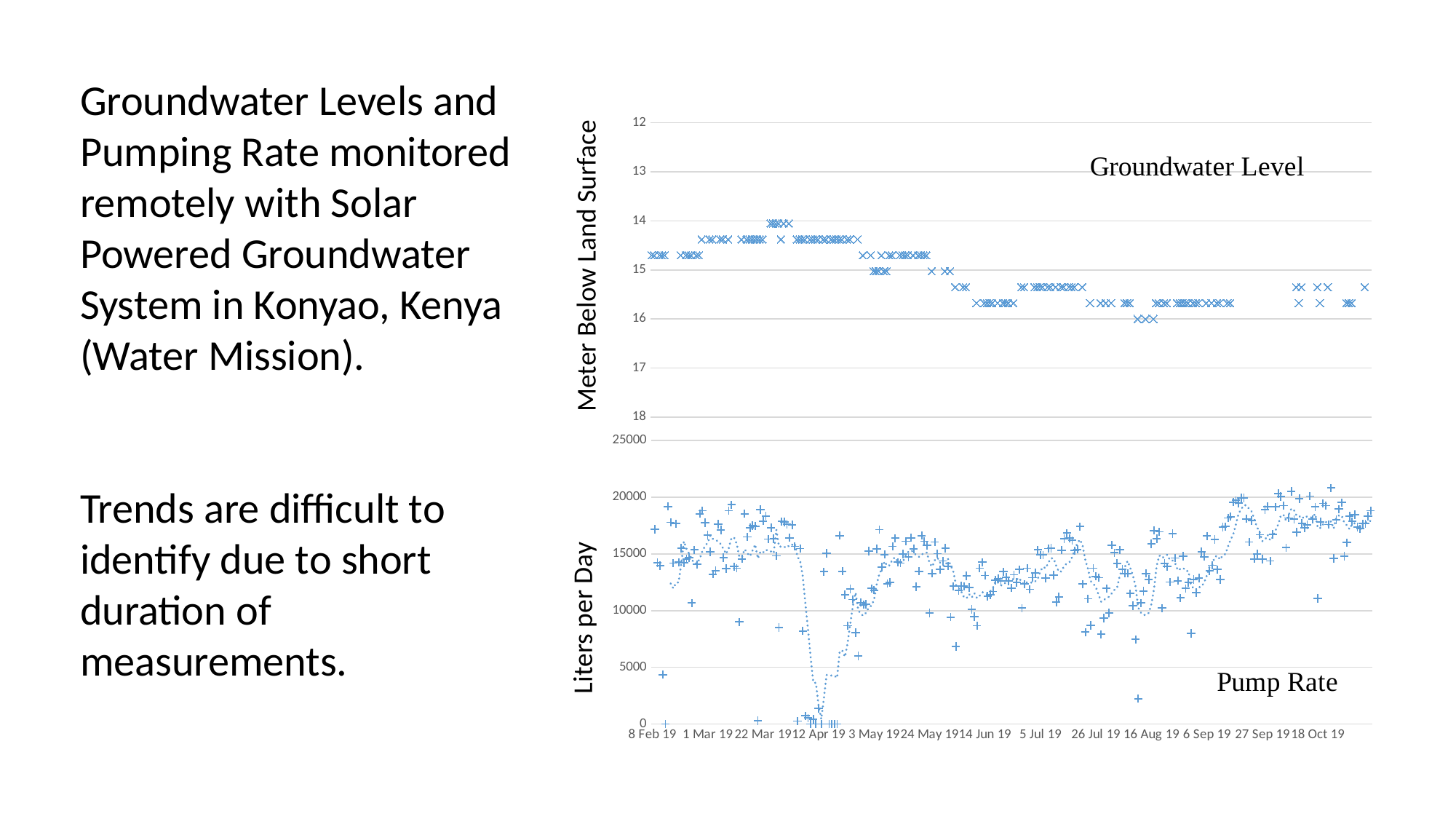

#
Groundwater Levels and Pumping Rate monitored remotely with Solar Powered Groundwater System in Konyao, Kenya (Water Mission).

Trends are difficult to identify due to short duration of measurements.

### Chart

| Category |  |
|---|---|
| 8 Feb 19 | 14.702200000000001 |
| 9 Feb 19 | 14.702200000000001 |
| 10 Feb 19 | None |
| 11 Feb 19 | 14.702200000000001 |
| 12 Feb 19 | 14.702200000000001 |
| 13 Feb 19 | 14.702200000000001 |
| 14 Feb 19 | None |
| 15 Feb 19 | None |
| 16 Feb 19 | None |
| 17 Feb 19 | None |
| 18 Feb 19 | None |
| 19 Feb 19 | 14.702200000000001 |
| 20 Feb 19 | None |
| 21 Feb 19 | 14.702200000000001 |
| 22 Feb 19 | 14.702200000000001 |
| 23 Feb 19 | 14.702200000000001 |
| 24 Feb 19 | None |
| 25 Feb 19 | 14.702200000000001 |
| 26 Feb 19 | 14.702200000000001 |
| 27 Feb 19 | 14.377300000000002 |
| 28 Feb 19 | None |
| 1 Mar 19 | None |
| 2 Mar 19 | 14.377300000000002 |
| 3 Mar 19 | 14.377300000000002 |
| 4 Mar 19 | None |
| 5 Mar 19 | None |
| 6 Mar 19 | 14.377300000000002 |
| 7 Mar 19 | 14.377300000000002 |
| 8 Mar 19 | None |
| 9 Mar 19 | 14.377300000000002 |
| 10 Mar 19 | None |
| 11 Mar 19 | None |
| 12 Mar 19 | None |
| 13 Mar 19 | None |
| 14 Mar 19 | 14.377300000000002 |
| 15 Mar 19 | None |
| 16 Mar 19 | 14.377300000000002 |
| 17 Mar 19 | 14.377300000000002 |
| 18 Mar 19 | 14.377300000000002 |
| 19 Mar 19 | 14.377300000000002 |
| 20 Mar 19 | 14.377300000000002 |
| 21 Mar 19 | 14.377300000000002 |
| 22 Mar 19 | 14.377300000000002 |
| 23 Mar 19 | None |
| 24 Mar 19 | None |
| 25 Mar 19 | 14.0524 |
| 26 Mar 19 | 14.0524 |
| 27 Mar 19 | 14.0524 |
| 28 Mar 19 | 14.0524 |
| 29 Mar 19 | 14.377300000000002 |
| 30 Mar 19 | 14.0524 |
| 31 Mar 19 | None |
| 1 Apr 19 | 14.0524 |
| 2 Apr 19 | None |
| 3 Apr 19 | None |
| 4 Apr 19 | 14.377300000000002 |
| 5 Apr 19 | 14.377300000000002 |
| 6 Apr 19 | 14.377300000000002 |
| 7 Apr 19 | 14.377300000000002 |
| 8 Apr 19 | None |
| 9 Apr 19 | 14.377300000000002 |
| 10 Apr 19 | 14.377300000000002 |
| 11 Apr 19 | 14.377300000000002 |
| 12 Apr 19 | 14.377300000000002 |
| 13 Apr 19 | None |
| 14 Apr 19 | 14.377300000000002 |
| 15 Apr 19 | 14.377300000000002 |
| 16 Apr 19 | None |
| 17 Apr 19 | 14.377300000000002 |
| 18 Apr 19 | 14.377300000000002 |
| 19 Apr 19 | 14.377300000000002 |
| 20 Apr 19 | 14.377300000000002 |
| 21 Apr 19 | 14.377300000000002 |
| 22 Apr 19 | None |
| 23 Apr 19 | 14.377300000000002 |
| 24 Apr 19 | 14.377300000000002 |
| 25 Apr 19 | None |
| 26 Apr 19 | None |
| 27 Apr 19 | 14.377300000000002 |
| 28 Apr 19 | None |
| 29 Apr 19 | 14.702200000000001 |
| 30 Apr 19 | None |
| 1 May 19 | None |
| 2 May 19 | 14.702200000000001 |
| 3 May 19 | 15.0271 |
| 4 May 19 | 15.0271 |
| 5 May 19 | 15.0271 |
| 6 May 19 | 14.702200000000001 |
| 7 May 19 | 15.0271 |
| 8 May 19 | 15.0271 |
| 9 May 19 | 14.702200000000001 |
| 10 May 19 | 14.702200000000001 |
| 11 May 19 | None |
| 12 May 19 | None |
| 13 May 19 | 14.702200000000001 |
| 14 May 19 | 14.702200000000001 |
| 15 May 19 | 14.702200000000001 |
| 16 May 19 | 14.702200000000001 |
| 17 May 19 | None |
| 18 May 19 | 14.702200000000001 |
| 19 May 19 | None |
| 20 May 19 | 14.702200000000001 |
| 21 May 19 | 14.702200000000001 |
| 22 May 19 | 14.702200000000001 |
| 23 May 19 | 14.702200000000001 |
| 24 May 19 | None |
| 25 May 19 | 15.0271 |
| 26 May 19 | None |
| 27 May 19 | None |
| 28 May 19 | None |
| 29 May 19 | None |
| 30 May 19 | 15.0271 |
| 31 May 19 | None |
| 1 Jun 19 | 15.0271 |
| 2 Jun 19 | None |
| 3 Jun 19 | 15.352 |
| 4 Jun 19 | None |
| 5 Jun 19 | None |
| 6 Jun 19 | 15.352 |
| 7 Jun 19 | 15.352 |
| 8 Jun 19 | None |
| 9 Jun 19 | None |
| 10 Jun 19 | None |
| 11 Jun 19 | 15.6769 |
| 12 Jun 19 | None |
| 13 Jun 19 | None |
| 14 Jun 19 | 15.6769 |
| 15 Jun 19 | 15.6769 |
| 16 Jun 19 | 15.6769 |
| 17 Jun 19 | 15.6769 |
| 18 Jun 19 | None |
| 19 Jun 19 | 15.6769 |
| 20 Jun 19 | None |
| 21 Jun 19 | 15.6769 |
| 22 Jun 19 | 15.6769 |
| 23 Jun 19 | 15.6769 |
| 24 Jun 19 | None |
| 25 Jun 19 | 15.6769 |
| 26 Jun 19 | None |
| 27 Jun 19 | None |
| 28 Jun 19 | 15.352 |
| 29 Jun 19 | 15.352 |
| 30 Jun 19 | None |
| 1 Jul 19 | None |
| 2 Jul 19 | None |
| 3 Jul 19 | 15.352 |
| 4 Jul 19 | 15.352 |
| 5 Jul 19 | 15.352 |
| 6 Jul 19 | 15.352 |
| 7 Jul 19 | None |
| 8 Jul 19 | 15.352 |
| 9 Jul 19 | 15.352 |
| 10 Jul 19 | None |
| 11 Jul 19 | 15.352 |
| 12 Jul 19 | None |
| 13 Jul 19 | 15.352 |
| 14 Jul 19 | 15.352 |
| 15 Jul 19 | None |
| 16 Jul 19 | 15.352 |
| 17 Jul 19 | 15.352 |
| 18 Jul 19 | 15.352 |
| 19 Jul 19 | None |
| 20 Jul 19 | None |
| 21 Jul 19 | 15.352 |
| 22 Jul 19 | None |
| 23 Jul 19 | None |
| 24 Jul 19 | 15.6769 |
| 25 Jul 19 | None |
| 26 Jul 19 | None |
| 27 Jul 19 | None |
| 28 Jul 19 | 15.6769 |
| 29 Jul 19 | None |
| 30 Jul 19 | 15.6769 |
| 31 Jul 19 | None |
| 1 Aug 19 | 15.6769 |
| 2 Aug 19 | None |
| 3 Aug 19 | None |
| 4 Aug 19 | None |
| 5 Aug 19 | None |
| 6 Aug 19 | 15.6769 |
| 7 Aug 19 | 15.6769 |
| 8 Aug 19 | 15.6769 |
| 9 Aug 19 | None |
| 10 Aug 19 | None |
| 11 Aug 19 | 16.0018 |
| 12 Aug 19 | None |
| 13 Aug 19 | None |
| 14 Aug 19 | 16.0018 |
| 15 Aug 19 | None |
| 16 Aug 19 | None |
| 17 Aug 19 | 16.0018 |
| 18 Aug 19 | 15.6769 |
| 19 Aug 19 | 15.6769 |
| 20 Aug 19 | None |
| 21 Aug 19 | 15.6769 |
| 22 Aug 19 | 15.6769 |
| 23 Aug 19 | None |
| 24 Aug 19 | None |
| 25 Aug 19 | None |
| 26 Aug 19 | 15.6769 |
| 27 Aug 19 | 15.6769 |
| 28 Aug 19 | 15.6769 |
| 29 Aug 19 | 15.6769 |
| 30 Aug 19 | 15.6769 |
| 31 Aug 19 | None |
| 1 Sep 19 | 15.6769 |
| 2 Sep 19 | 15.6769 |
| 3 Sep 19 | 15.6769 |
| 4 Sep 19 | None |
| 5 Sep 19 | None |
| 6 Sep 19 | 15.6769 |
| 7 Sep 19 | None |
| 8 Sep 19 | 15.6769 |
| 9 Sep 19 | None |
| 10 Sep 19 | 15.6769 |
| 11 Sep 19 | 15.6769 |
| 12 Sep 19 | None |
| 13 Sep 19 | None |
| 14 Sep 19 | 15.6769 |
| 15 Sep 19 | 15.6769 |
| 16 Sep 19 | None |
| 17 Sep 19 | None |
| 18 Sep 19 | None |
| 19 Sep 19 | None |
| 20 Sep 19 | None |
| 21 Sep 19 | None |
| 22 Sep 19 | None |
| 23 Sep 19 | None |
| 24 Sep 19 | None |
| 25 Sep 19 | None |
| 26 Sep 19 | None |
| 27 Sep 19 | None |
| 28 Sep 19 | None |
| 29 Sep 19 | None |
| 30 Sep 19 | None |
| 1 Oct 19 | None |
| 2 Oct 19 | None |
| 3 Oct 19 | None |
| 4 Oct 19 | None |
| 5 Oct 19 | None |
| 6 Oct 19 | None |
| 7 Oct 19 | None |
| 8 Oct 19 | None |
| 9 Oct 19 | None |
| 10 Oct 19 | 15.352 |
| 11 Oct 19 | 15.6769 |
| 12 Oct 19 | 15.352 |
| 13 Oct 19 | None |
| 14 Oct 19 | None |
| 15 Oct 19 | None |
| 16 Oct 19 | None |
| 17 Oct 19 | None |
| 18 Oct 19 | 15.352 |
| 19 Oct 19 | 15.6769 |
| 20 Oct 19 | None |
| 21 Oct 19 | None |
| 22 Oct 19 | 15.352 |
| 23 Oct 19 | None |
| 24 Oct 19 | None |
| 25 Oct 19 | None |
| 26 Oct 19 | None |
| 27 Oct 19 | None |
| 28 Oct 19 | None |
| 29 Oct 19 | 15.6769 |
| 30 Oct 19 | 15.6769 |
| 31 Oct 19 | 15.6769 |
| 1 Nov 19 | None |
| 2 Nov 19 | None |
| 3 Nov 19 | None |
| 4 Nov 19 | None |
| 5 Nov 19 | 15.352 |
| 6 Nov 19 | None |
| 7 Nov 19 | None |
Meter Below Land Surface

### Chart

| Category |  |
|---|---|
| 8 Feb 19 | None |
| 9 Feb 19 | 17186.0 |
| 10 Feb 19 | 14233.0 |
| 11 Feb 19 | 13968.0 |
| 12 Feb 19 | 4353.0 |
| 13 Feb 19 | 0.0 |
| 14 Feb 19 | 19192.0 |
| 15 Feb 19 | 17791.0 |
| 16 Feb 19 | 14195.0 |
| 17 Feb 19 | 17678.0 |
| 18 Feb 19 | 14271.0 |
| 19 Feb 19 | 15520.0 |
| 20 Feb 19 | 14233.0 |
| 21 Feb 19 | 14536.0 |
| 22 Feb 19 | 14687.0 |
| 23 Feb 19 | 10675.0 |
| 24 Feb 19 | 15369.0 |
| 25 Feb 19 | 14082.0 |
| 26 Feb 19 | 18549.0 |
| 27 Feb 19 | 18813.0 |
| 28 Feb 19 | 17754.0 |
| 1 Mar 19 | 16656.0 |
| 2 Mar 19 | 15179.0 |
| 3 Mar 19 | 13211.0 |
| 4 Mar 19 | 13514.0 |
| 5 Mar 19 | 17640.0 |
| 6 Mar 19 | 17110.0 |
| 7 Mar 19 | 14687.0 |
| 8 Mar 19 | 13703.0 |
| 9 Mar 19 | 18813.0 |
| 10 Mar 19 | 19343.0 |
| 11 Mar 19 | 13892.0 |
| 12 Mar 19 | 13741.0 |
| 13 Mar 19 | 9009.0 |
| 14 Mar 19 | 14574.0 |
| 15 Mar 19 | 18549.0 |
| 16 Mar 19 | 16504.0 |
| 17 Mar 19 | 17299.0 |
| 18 Mar 19 | 17489.0 |
| 19 Mar 19 | 17451.0 |
| 20 Mar 19 | 303.0 |
| 21 Mar 19 | 18927.0 |
| 22 Mar 19 | 17905.0 |
| 23 Mar 19 | 18359.0 |
| 24 Mar 19 | 16315.0 |
| 25 Mar 19 | 17299.0 |
| 26 Mar 19 | 16353.0 |
| 27 Mar 19 | 14839.0 |
| 28 Mar 19 | 8517.0 |
| 29 Mar 19 | 17867.0 |
| 30 Mar 19 | 17829.0 |
| 31 Mar 19 | 17640.0 |
| 1 Apr 19 | 16429.0 |
| 2 Apr 19 | 17564.0 |
| 3 Apr 19 | 15672.0 |
| 4 Apr 19 | 265.0 |
| 5 Apr 19 | 15482.0 |
| 6 Apr 19 | 8214.0 |
| 7 Apr 19 | 719.0 |
| 8 Apr 19 | 530.0 |
| 9 Apr 19 | 0.0 |
| 10 Apr 19 | 416.0 |
| 11 Apr 19 | 0.0 |
| 12 Apr 19 | 1363.0 |
| 13 Apr 19 | 0.0 |
| 14 Apr 19 | 13438.0 |
| 15 Apr 19 | 15066.0 |
| 16 Apr 19 | 0.0 |
| 17 Apr 19 | 0.0 |
| 18 Apr 19 | 0.0 |
| 19 Apr 19 | 0.0 |
| 20 Apr 19 | 16618.0 |
| 21 Apr 19 | 13476.0 |
| 22 Apr 19 | 11394.0 |
| 23 Apr 19 | 8669.0 |
| 24 Apr 19 | 11924.0 |
| 25 Apr 19 | 10978.0 |
| 26 Apr 19 | 8063.0 |
| 27 Apr 19 | 6019.0 |
| 28 Apr 19 | 10713.0 |
| 29 Apr 19 | 10523.0 |
| 30 Apr 19 | 10561.0 |
| 1 May 19 | 15255.0 |
| 2 May 19 | 11962.0 |
| 3 May 19 | 11810.0 |
| 4 May 19 | 15444.0 |
| 5 May 19 | 17148.0 |
| 6 May 19 | 13855.0 |
| 7 May 19 | 14952.0 |
| 8 May 19 | 12378.0 |
| 9 May 19 | 12492.0 |
| 10 May 19 | 15672.0 |
| 11 May 19 | 16391.0 |
| 12 May 19 | 14271.0 |
| 13 May 19 | 14195.0 |
| 14 May 19 | 14990.0 |
| 15 May 19 | 16126.0 |
| 16 May 19 | 14725.0 |
| 17 May 19 | 16429.0 |
| 18 May 19 | 15444.0 |
| 19 May 19 | 12113.0 |
| 20 May 19 | 13476.0 |
| 21 May 19 | 16618.0 |
| 22 May 19 | 16126.0 |
| 23 May 19 | 15747.0 |
| 24 May 19 | 9804.0 |
| 25 May 19 | 13287.0 |
| 26 May 19 | 16050.0 |
| 27 May 19 | 15028.0 |
| 28 May 19 | 13627.0 |
| 29 May 19 | 14385.0 |
| 30 May 19 | 15520.0 |
| 31 May 19 | 13930.0 |
| 1 Jun 19 | 9426.0 |
| 2 Jun 19 | 12151.0 |
| 3 Jun 19 | 6852.0 |
| 4 Jun 19 | 11773.0 |
| 5 Jun 19 | 12189.0 |
| 6 Jun 19 | 12151.0 |
| 7 Jun 19 | 13060.0 |
| 8 Jun 19 | 12038.0 |
| 9 Jun 19 | 10107.0 |
| 10 Jun 19 | 9464.0 |
| 11 Jun 19 | 8669.0 |
| 12 Jun 19 | 13741.0 |
| 13 Jun 19 | 14271.0 |
| 14 Jun 19 | 13098.0 |
| 15 Jun 19 | 11281.0 |
| 16 Jun 19 | 11394.0 |
| 17 Jun 19 | 11697.0 |
| 18 Jun 19 | 12681.0 |
| 19 Jun 19 | 12833.0 |
| 20 Jun 19 | 12605.0 |
| 21 Jun 19 | 13438.0 |
| 22 Jun 19 | 12946.0 |
| 23 Jun 19 | 12605.0 |
| 24 Jun 19 | 12000.0 |
| 25 Jun 19 | 13173.0 |
| 26 Jun 19 | 12492.0 |
| 27 Jun 19 | 13627.0 |
| 28 Jun 19 | 10221.0 |
| 29 Jun 19 | 12340.0 |
| 30 Jun 19 | 13741.0 |
| 1 Jul 19 | 11886.0 |
| 2 Jul 19 | 12908.0 |
| 3 Jul 19 | 13325.0 |
| 4 Jul 19 | 15369.0 |
| 5 Jul 19 | 14915.0 |
| 6 Jul 19 | 14915.0 |
| 7 Jul 19 | 12870.0 |
| 8 Jul 19 | 15482.0 |
| 9 Jul 19 | 15520.0 |
| 10 Jul 19 | 13135.0 |
| 11 Jul 19 | 10751.0 |
| 12 Jul 19 | 11205.0 |
| 13 Jul 19 | 15331.0 |
| 14 Jul 19 | 16353.0 |
| 15 Jul 19 | 16845.0 |
| 16 Jul 19 | 16391.0 |
| 17 Jul 19 | 16202.0 |
| 18 Jul 19 | 15293.0 |
| 19 Jul 19 | 15407.0 |
| 20 Jul 19 | 17413.0 |
| 21 Jul 19 | 12340.0 |
| 22 Jul 19 | 8101.0 |
| 23 Jul 19 | 11053.0 |
| 24 Jul 19 | 8706.0 |
| 25 Jul 19 | 13741.0 |
| 26 Jul 19 | 13022.0 |
| 27 Jul 19 | 12908.0 |
| 28 Jul 19 | 7912.0 |
| 29 Jul 19 | 9350.0 |
| 30 Jul 19 | 11962.0 |
| 31 Jul 19 | 9804.0 |
| 1 Aug 19 | 15785.0 |
| 2 Aug 19 | 15104.0 |
| 3 Aug 19 | 14157.0 |
| 4 Aug 19 | 15369.0 |
| 5 Aug 19 | 13665.0 |
| 6 Aug 19 | 13287.0 |
| 7 Aug 19 | 13287.0 |
| 8 Aug 19 | 11508.0 |
| 9 Aug 19 | 10448.0 |
| 10 Aug 19 | 7457.0 |
| 11 Aug 19 | 2233.0 |
| 12 Aug 19 | 10675.0 |
| 13 Aug 19 | 11735.0 |
| 14 Aug 19 | 13287.0 |
| 15 Aug 19 | 12757.0 |
| 16 Aug 19 | 15899.0 |
| 17 Aug 19 | 17072.0 |
| 18 Aug 19 | 16353.0 |
| 19 Aug 19 | 16959.0 |
| 20 Aug 19 | 10221.0 |
| 21 Aug 19 | 14157.0 |
| 22 Aug 19 | 13892.0 |
| 23 Aug 19 | 12530.0 |
| 24 Aug 19 | 16807.0 |
| 25 Aug 19 | 14650.0 |
| 26 Aug 19 | 12643.0 |
| 27 Aug 19 | 11129.0 |
| 28 Aug 19 | 14801.0 |
| 29 Aug 19 | 11962.0 |
| 30 Aug 19 | 12492.0 |
| 31 Aug 19 | 7987.0 |
| 1 Sep 19 | 12757.0 |
| 2 Sep 19 | 11583.0 |
| 3 Sep 19 | 12870.0 |
| 4 Sep 19 | 15179.0 |
| 5 Sep 19 | 14763.0 |
| 6 Sep 19 | 16580.0 |
| 7 Sep 19 | 13514.0 |
| 8 Sep 19 | 14006.0 |
| 9 Sep 19 | 16277.0 |
| 10 Sep 19 | 13627.0 |
| 11 Sep 19 | 12757.0 |
| 12 Sep 19 | 17375.0 |
| 13 Sep 19 | 17413.0 |
| 14 Sep 19 | 18170.0 |
| 15 Sep 19 | 18284.0 |
| 16 Sep 19 | 19571.0 |
| 17 Sep 19 | 19722.0 |
| 18 Sep 19 | 19495.0 |
| 19 Sep 19 | 19949.0 |
| 20 Sep 19 | 19949.0 |
| 21 Sep 19 | 18094.0 |
| 22 Sep 19 | 16050.0 |
| 23 Sep 19 | 17943.0 |
| 24 Sep 19 | 14574.0 |
| 25 Sep 19 | 14990.0 |
| 26 Sep 19 | 16694.0 |
| 27 Sep 19 | 14536.0 |
| 28 Sep 19 | 18927.0 |
| 29 Sep 19 | 19192.0 |
| 30 Sep 19 | 14385.0 |
| 1 Oct 19 | 16732.0 |
| 2 Oct 19 | 19154.0 |
| 3 Oct 19 | 20328.0 |
| 4 Oct 19 | 20063.0 |
| 5 Oct 19 | 19268.0 |
| 6 Oct 19 | 15558.0 |
| 7 Oct 19 | 18170.0 |
| 8 Oct 19 | 20517.0 |
| 9 Oct 19 | 18056.0 |
| 10 Oct 19 | 16921.0 |
| 11 Oct 19 | 19873.0 |
| 12 Oct 19 | 17716.0 |
| 13 Oct 19 | 17299.0 |
| 14 Oct 19 | 17564.0 |
| 15 Oct 19 | 20101.0 |
| 16 Oct 19 | 18056.0 |
| 17 Oct 19 | 19154.0 |
| 18 Oct 19 | 11091.0 |
| 19 Oct 19 | 17829.0 |
| 20 Oct 19 | 19457.0 |
| 21 Oct 19 | 19268.0 |
| 22 Oct 19 | 17602.0 |
| 23 Oct 19 | 20820.0 |
| 24 Oct 19 | 14612.0 |
| 25 Oct 19 | 18019.0 |
| 26 Oct 19 | 18965.0 |
| 27 Oct 19 | 19533.0 |
| 28 Oct 19 | 14801.0 |
| 29 Oct 19 | 16012.0 |
| 30 Oct 19 | 18321.0 |
| 31 Oct 19 | 17867.0 |
| 1 Nov 19 | 18473.0 |
| 2 Nov 19 | 17375.0 |
| 3 Nov 19 | 17224.0 |
| 4 Nov 19 | 17678.0 |
| 5 Nov 19 | 17678.0 |
| 6 Nov 19 | 18321.0 |
| 7 Nov 19 | 18813.0 |
Liters per Day